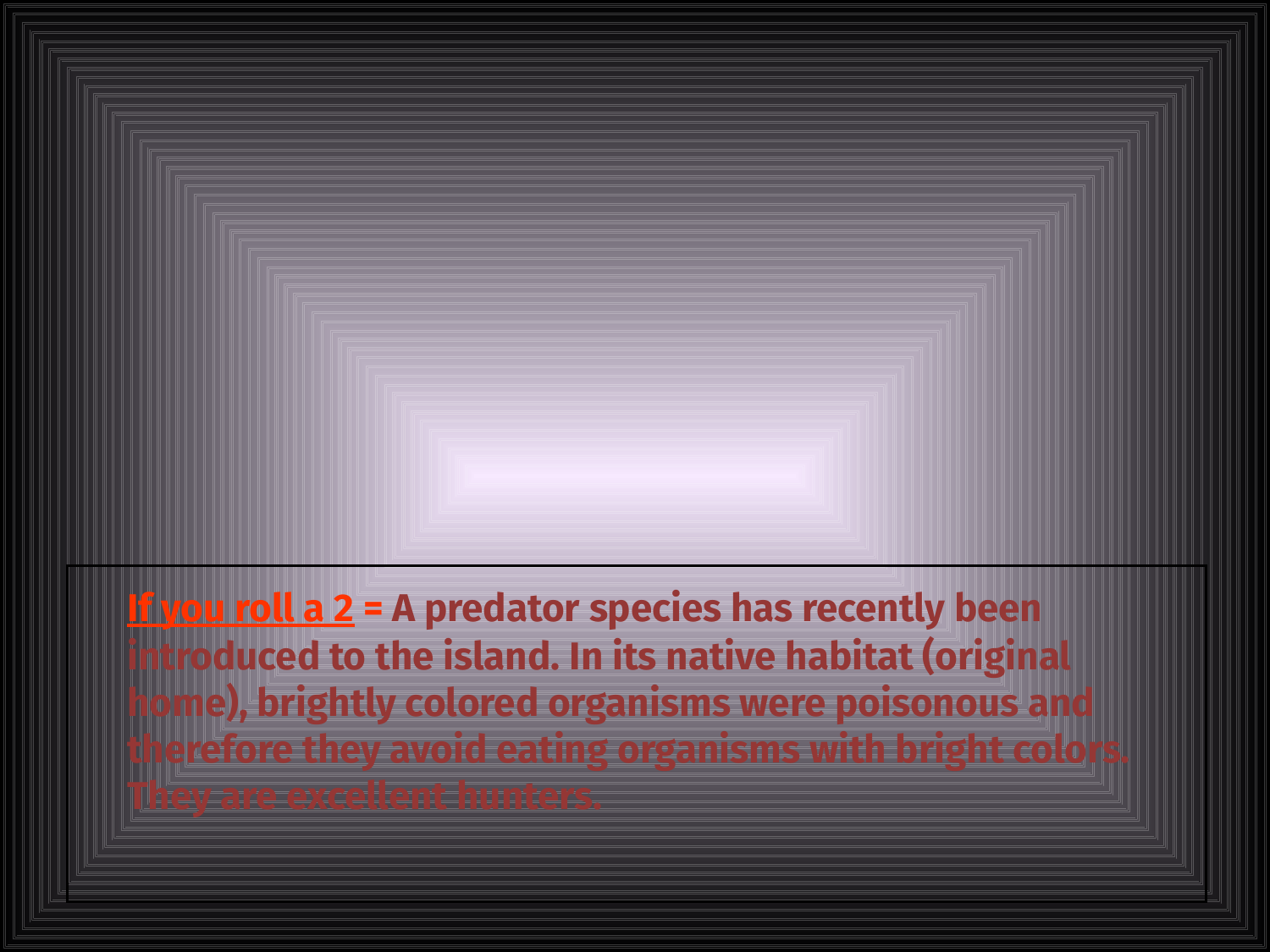

If you roll a 2 = A predator species has recently been introduced to the island. In its native habitat (original home), brightly colored organisms were poisonous and therefore they avoid eating organisms with bright colors. They are excellent hunters.